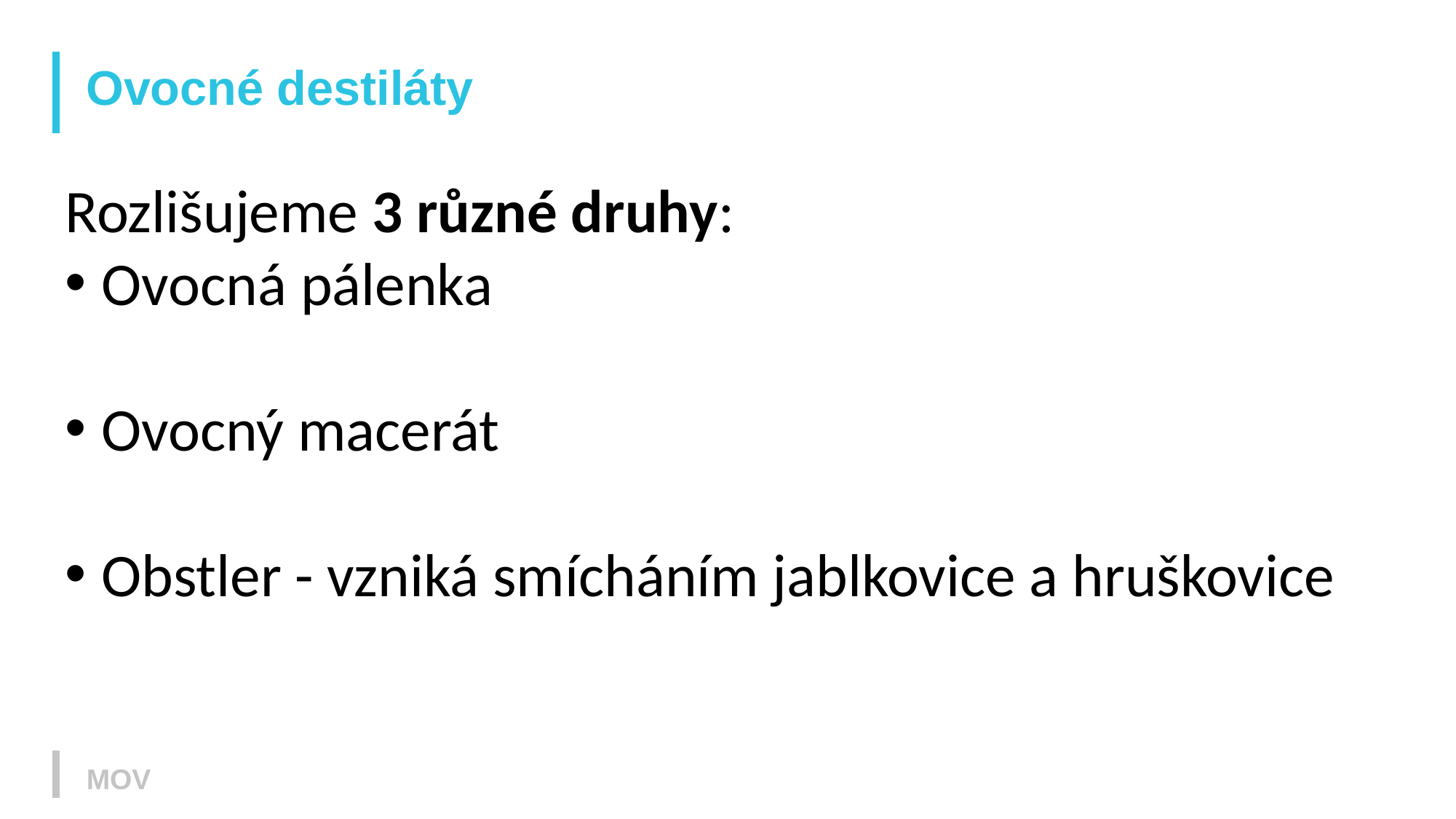

# Ovocné destiláty
Rozlišujeme 3 různé druhy:
Ovocná pálenka

Ovocný macerát

Obstler - vzniká smícháním jablkovice a hruškovice